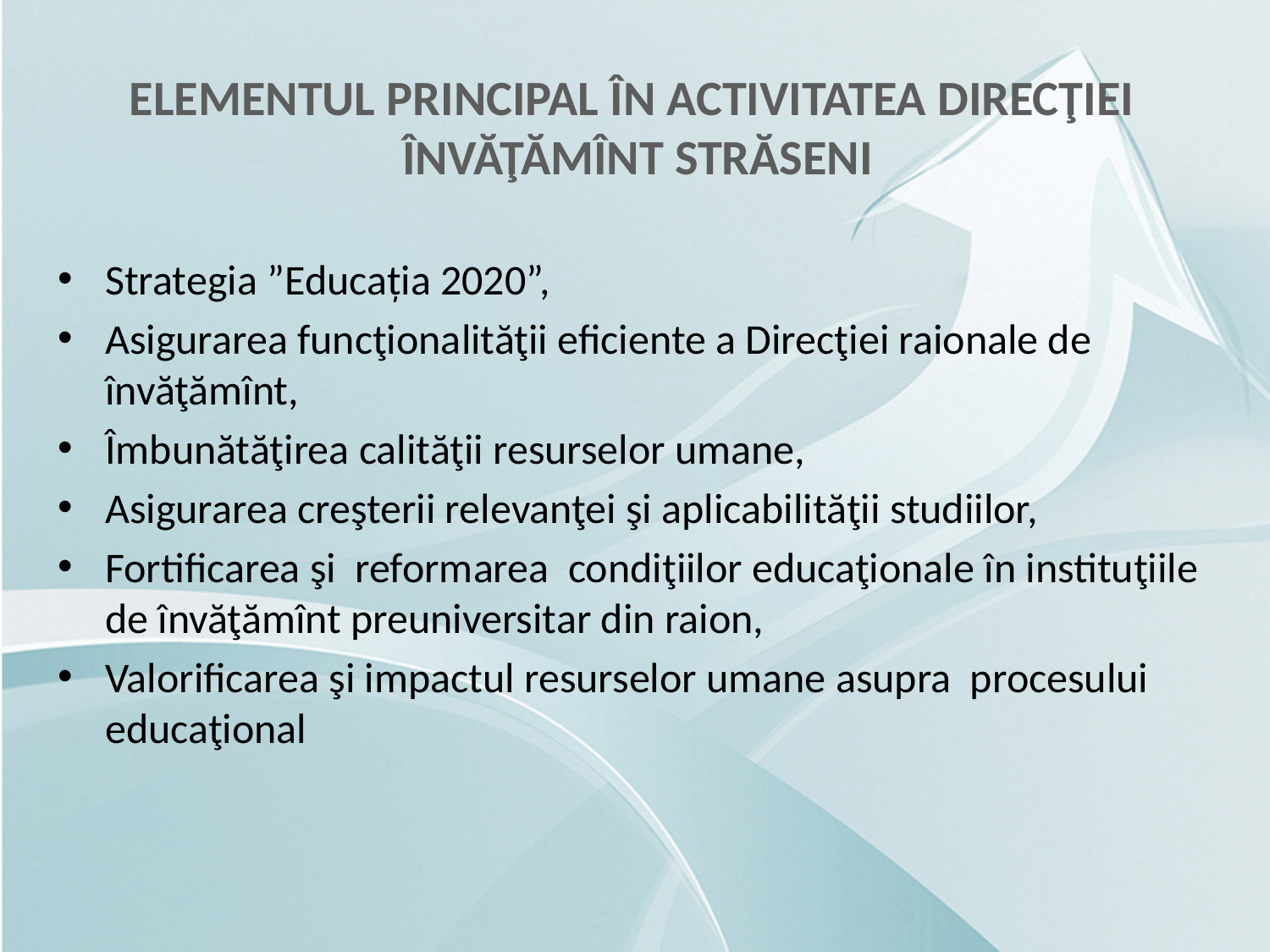

ELEMENTUL PRINCIPAL ÎN ACTIVITATEA DIRECŢIEI  ÎNVĂŢĂMÎNT STRĂSENI
Strategia ”Educația 2020”,
Asigurarea funcţionalităţii eficiente a Direcţiei raionale de învăţămînt,
Îmbunătăţirea calităţii resurselor umane,
Asigurarea creşterii relevanţei şi aplicabilităţii studiilor,
Fortificarea şi  reformarea  condiţiilor educaţionale în instituţiile de învăţămînt preuniversitar din raion,
Valorificarea şi impactul resurselor umane asupra  procesului educaţional